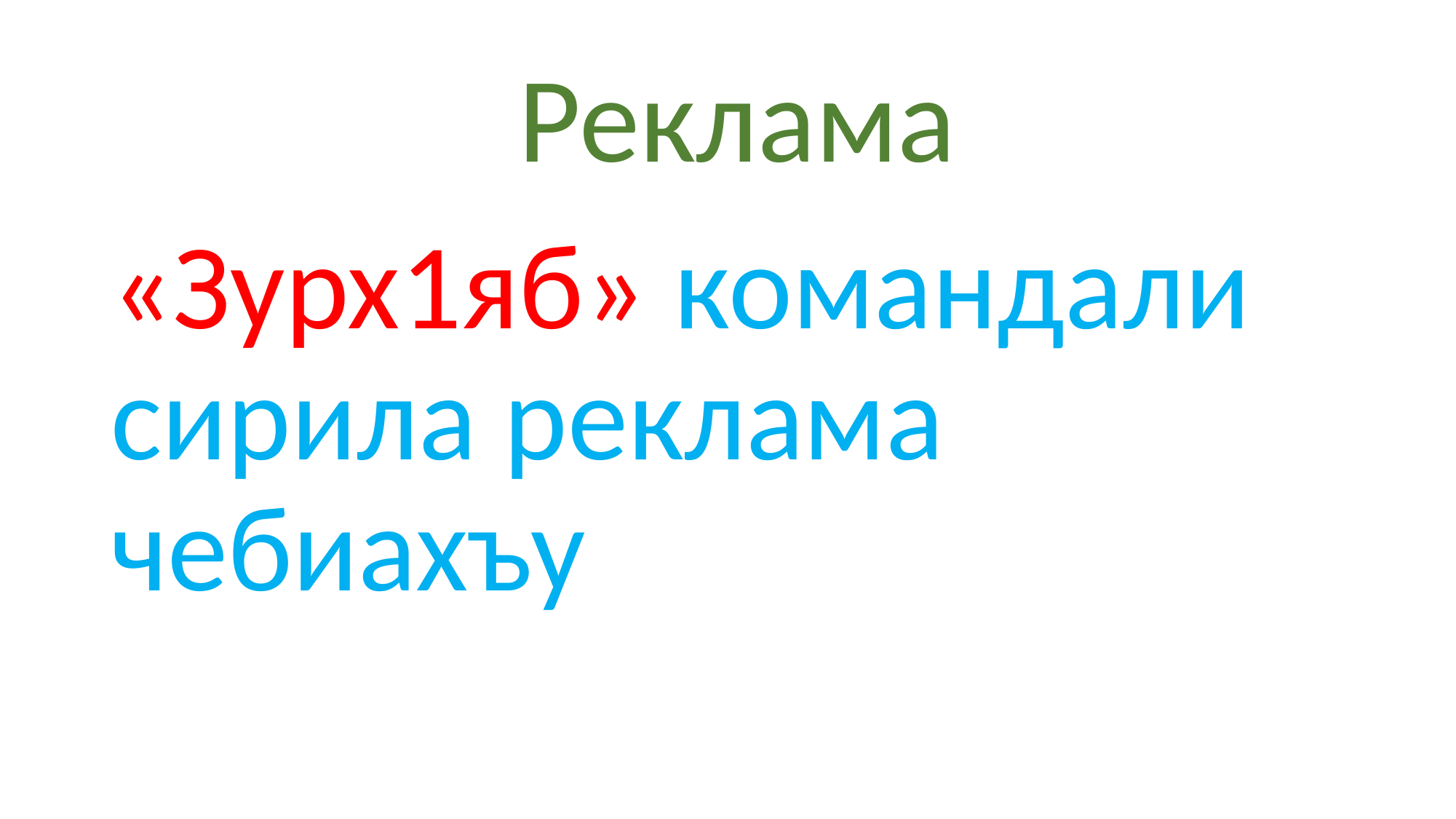

# Реклама
«Зурх1яб» командали сирила реклама чебиахъу